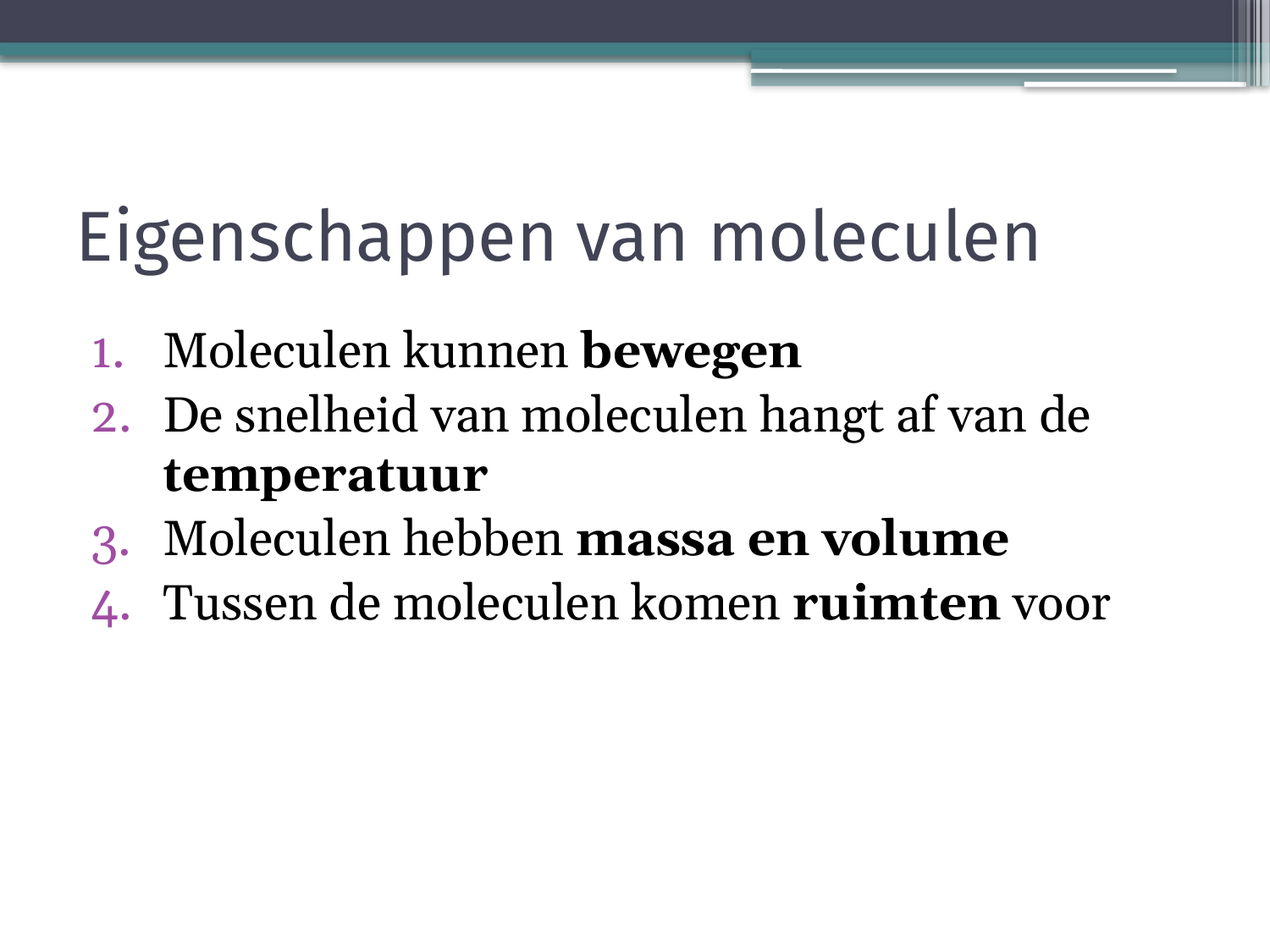

# Eigenschappen van moleculen
Moleculen kunnen bewegen
De snelheid van moleculen hangt af van de temperatuur
Moleculen hebben massa en volume
Tussen de moleculen komen ruimten voor